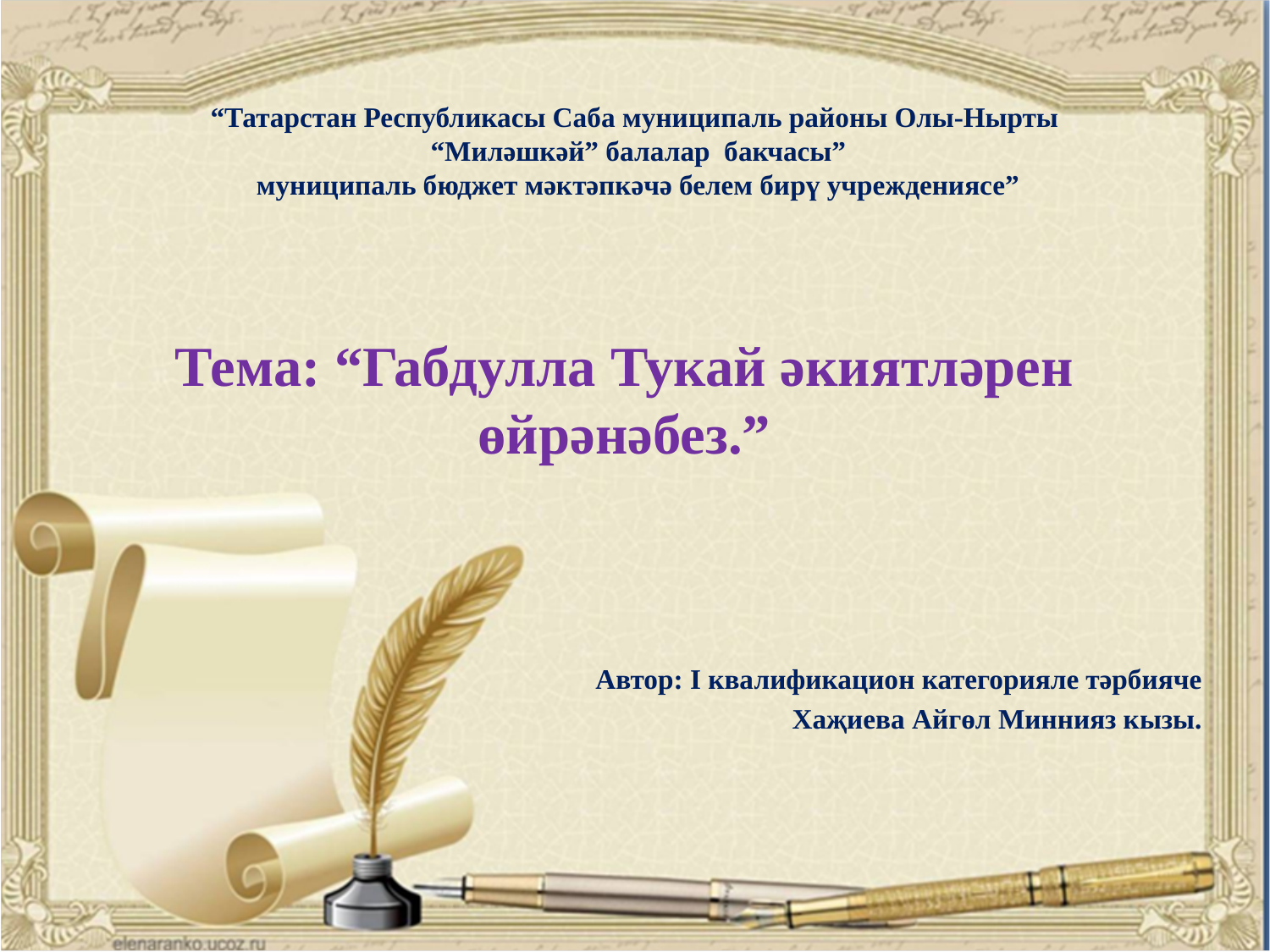

“Татарстан Республикасы Саба муниципаль районы Олы-Нырты
 “Миләшкәй” балалар  бакчасы”
 муниципаль бюджет мәктәпкәчә белем бирү учреждениясе”
# Тема: “Габдулла Тукай әкиятләрен өйрәнәбез.”

Автор: I квалификацион категорияле тәрбияче
 Хаҗиева Айгөл Миннияз кызы.